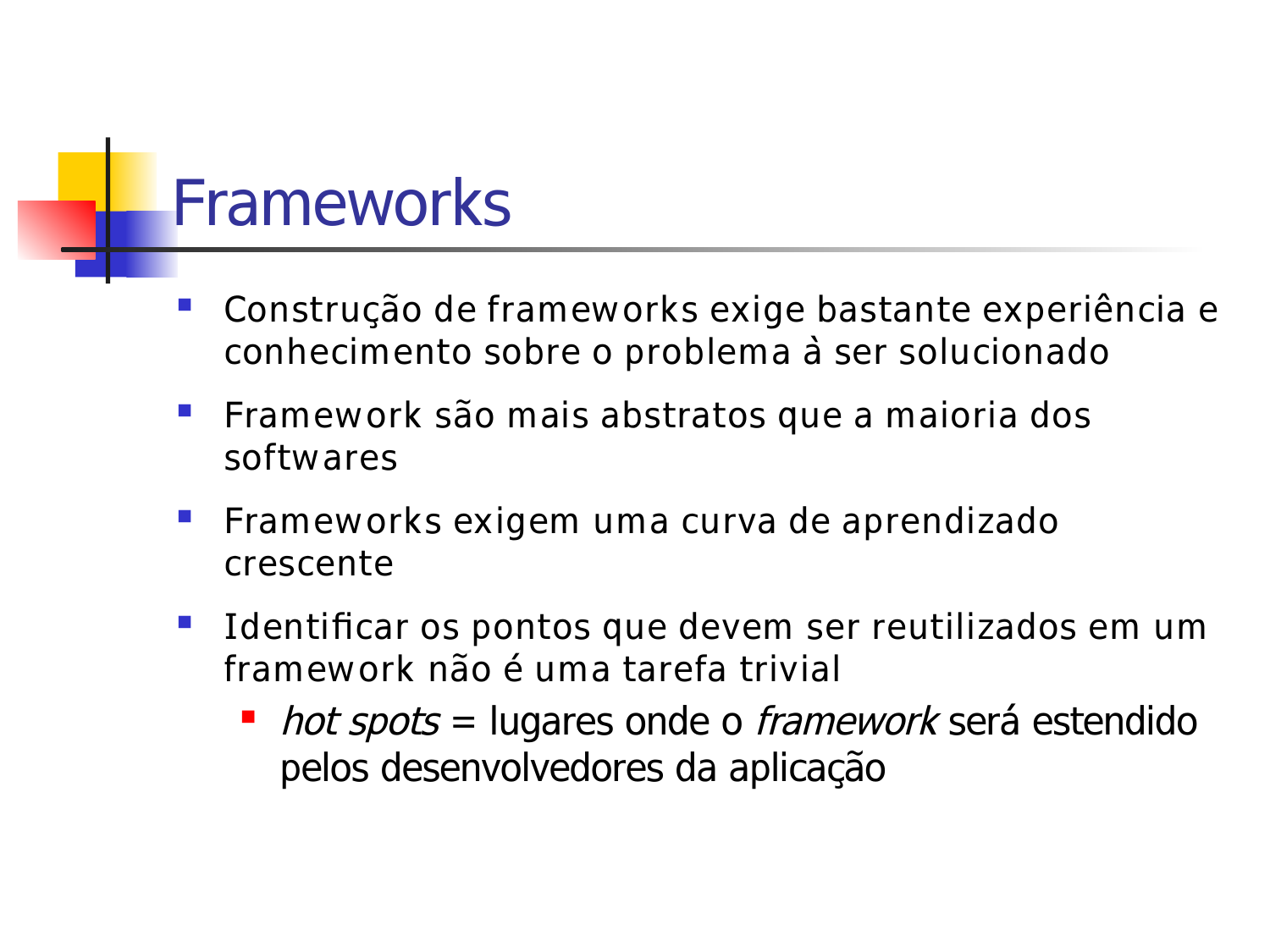

# Frameworks
Construção de frameworks exige bastante experiência e conhecimento sobre o problema à ser solucionado
Framework são mais abstratos que a maioria dos softwares
Frameworks exigem uma curva de aprendizado crescente
Identificar os pontos que devem ser reutilizados em um framework não é uma tarefa trivial
hot spots = lugares onde o framework será estendido pelos desenvolvedores da aplicação